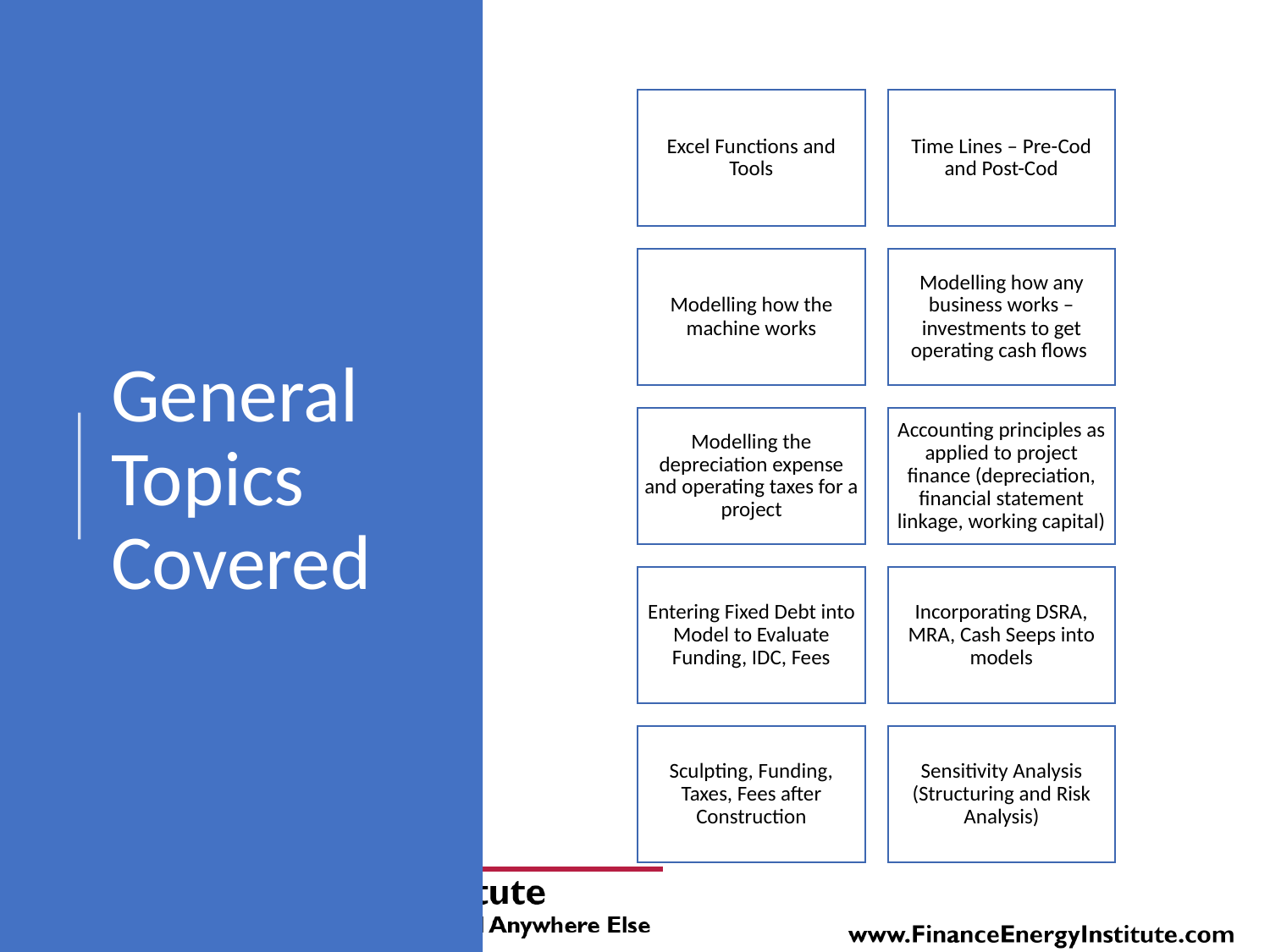

Excel Functions and Tools
Time Lines – Pre-Cod and Post-Cod
Modelling how the machine works
Modelling how any business works – investments to get operating cash flows
Modelling the depreciation expense and operating taxes for a project
Accounting principles as applied to project finance (depreciation, financial statement linkage, working capital)
Entering Fixed Debt into Model to Evaluate Funding, IDC, Fees
Incorporating DSRA, MRA, Cash Seeps into models
Sculpting, Funding, Taxes, Fees after Construction
Sensitivity Analysis (Structuring and Risk Analysis)
# General Topics Covered